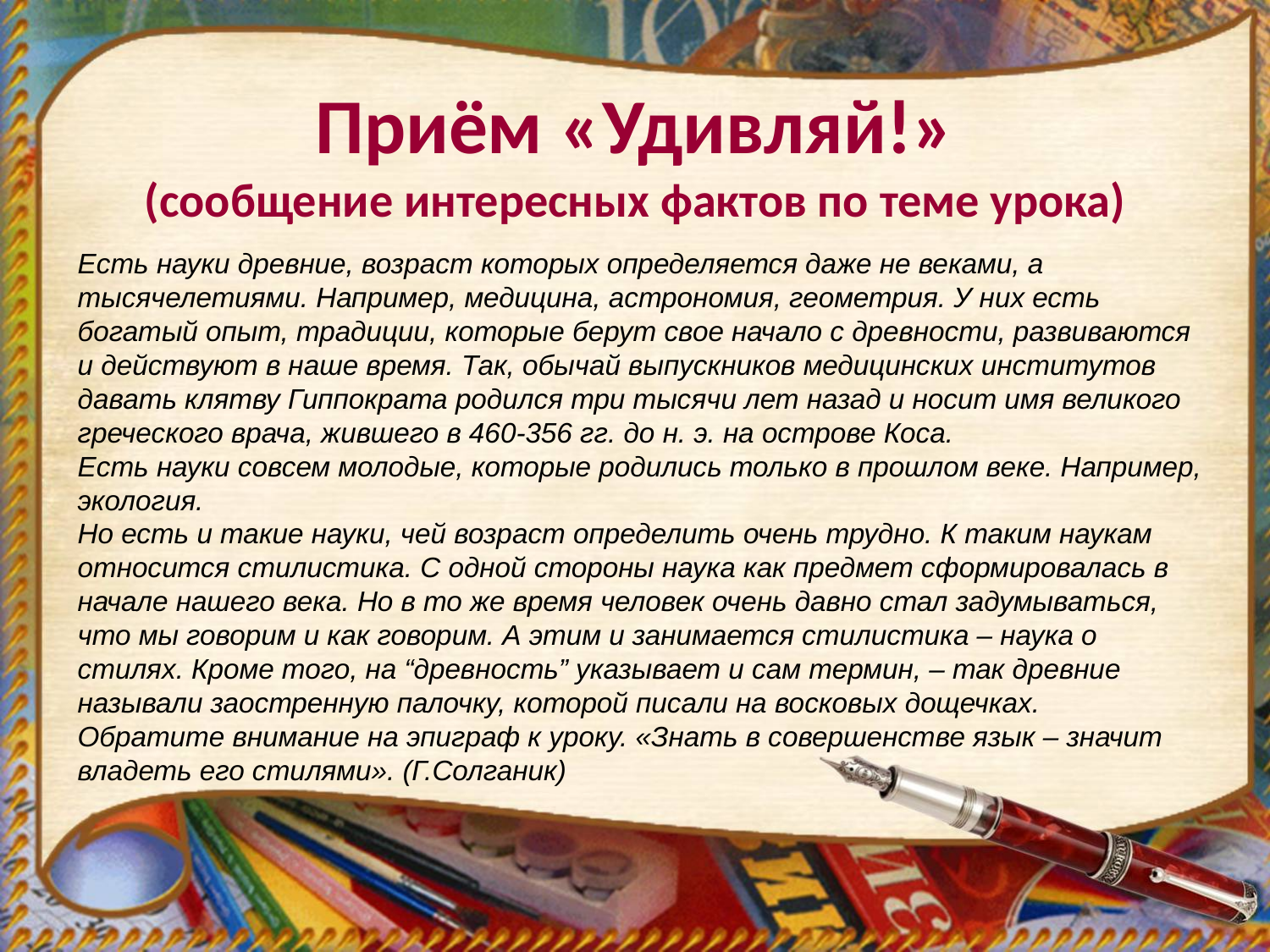

# Приём «Удивляй!» (сообщение интересных фактов по теме урока)
Есть науки древние, возраст которых определяется даже не веками, а тысячелетиями. Например, медицина, астрономия, геометрия. У них есть богатый опыт, традиции, которые берут свое начало с древности, развиваются и действуют в наше время. Так, обычай выпускников медицинских институтов давать клятву Гиппократа родился три тысячи лет назад и носит имя великого греческого врача, жившего в 460-356 гг. до н. э. на острове Коса.
Есть науки совсем молодые, которые родились только в прошлом веке. Например, экология.
Но есть и такие науки, чей возраст определить очень трудно. К таким наукам относится стилистика. С одной стороны наука как предмет сформировалась в начале нашего века. Но в то же время человек очень давно стал задумываться, что мы говорим и как говорим. А этим и занимается стилистика – наука о стилях. Кроме того, на “древность” указывает и сам термин, – так древние называли заостренную палочку, которой писали на восковых дощечках.
Обратите внимание на эпиграф к уроку. «Знать в совершенстве язык – значит владеть его стилями». (Г.Солганик)